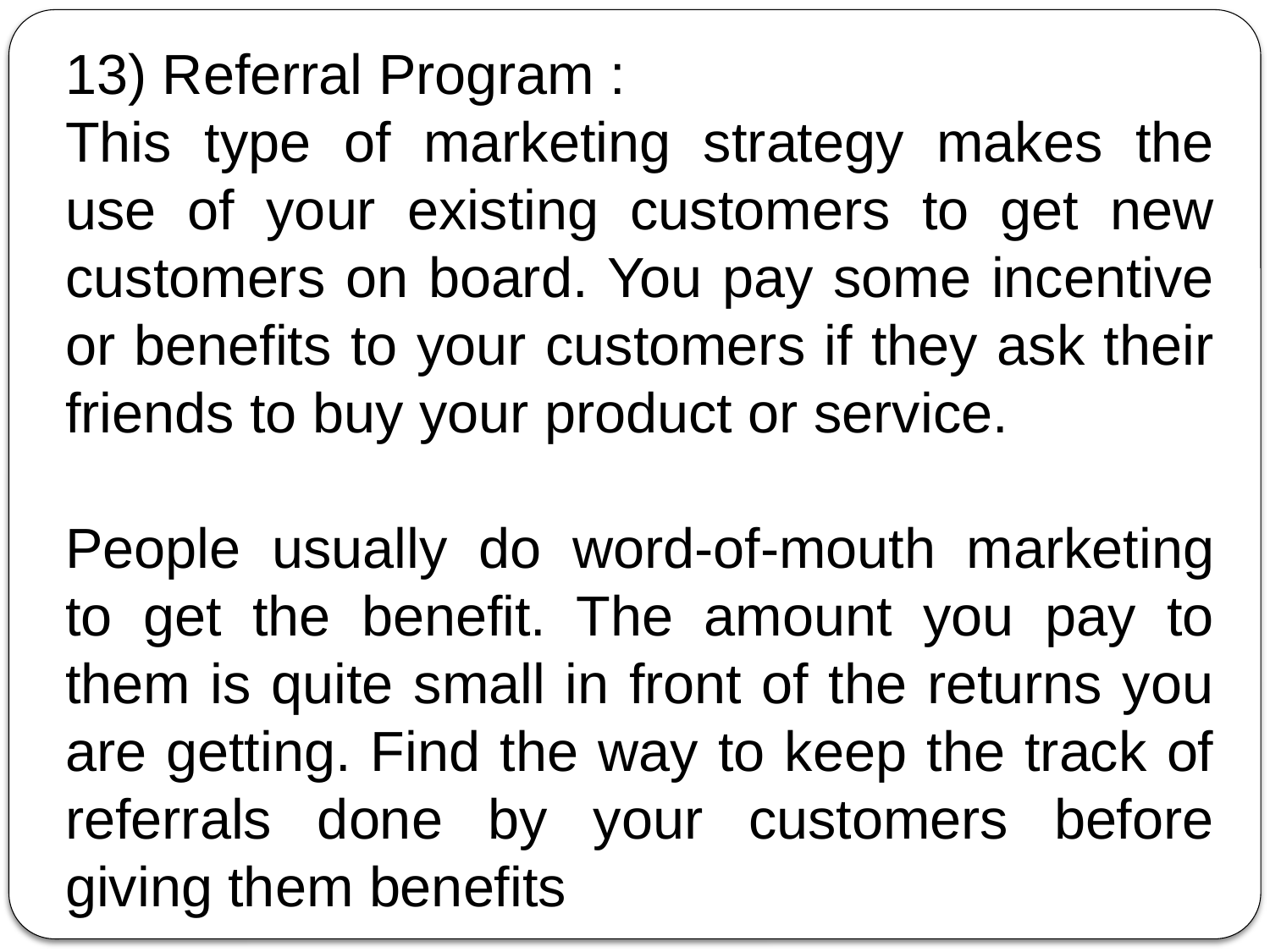

13) Referral Program :
This type of marketing strategy makes the use of your existing customers to get new customers on board. You pay some incentive or benefits to your customers if they ask their friends to buy your product or service.

People usually do word-of-mouth marketing to get the benefit. The amount you pay to them is quite small in front of the returns you are getting. Find the way to keep the track of referrals done by your customers before giving them benefits